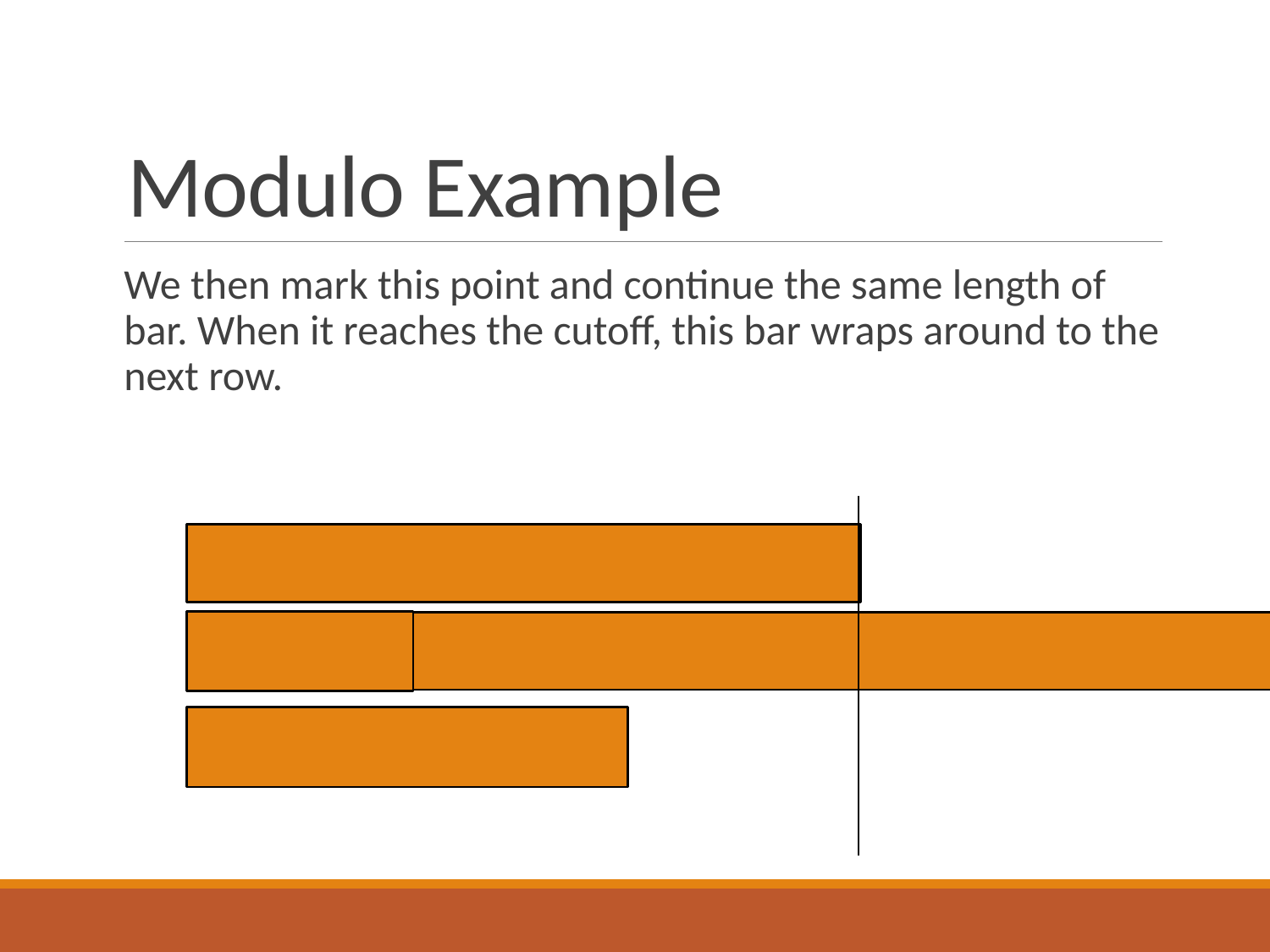

# Modulo Example
We then mark this point and continue the same length of bar. When it reaches the cutoff, this bar wraps around to the next row.